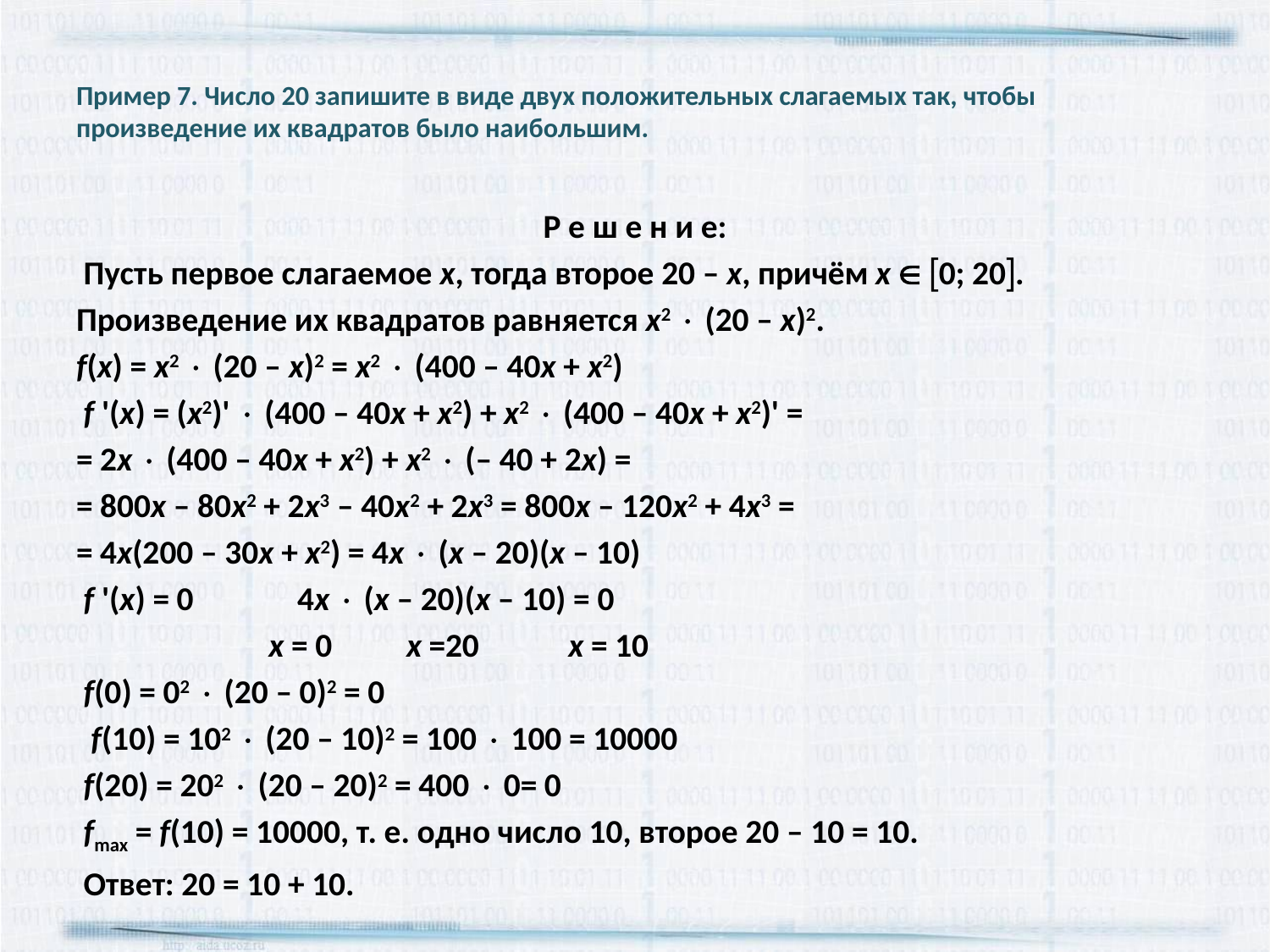

# Пример 7. Число 20 запишите в виде двух положительных слагаемых так, чтобы произведение их квадратов было наибольшим.
Р е ш е н и е:
 Пусть первое слагаемое х, тогда второе 20 – х, причём х ∈ [0; 20].
Произведение их квадратов равняется х2 ⋅ (20 – х)2.
f(x) = х2 ⋅ (20 – х)2 = х2 ⋅ (400 – 40х + х2)
 f '(x) = (х2)' ⋅ (400 – 40х + х2) + х2 ⋅ (400 – 40х + х2)' =
= 2х ⋅ (400 – 40х + х2) + х2 ⋅ (– 40 + 2х) =
= 800х – 80х2 + 2х3 – 40х2 + 2х3 = 800х – 120х2 + 4х3 =
= 4х(200 – 30х + х2) = 4х ⋅ (х – 20)(х – 10)
 f '(x) = 0              4х ⋅ (х – 20)(х – 10) = 0
                          х = 0          х =20            х = 10
 f(0) = 02 ⋅ (20 – 0)2 = 0
  f(10) = 102 ⋅ (20 – 10)2 = 100 ⋅ 100 = 10000
 f(20) = 202 ⋅ (20 – 20)2 = 400 ⋅ 0= 0
 fmax = f(10) = 10000, т. е. одно число 10, второе 20 – 10 = 10.
 Ответ: 20 = 10 + 10.